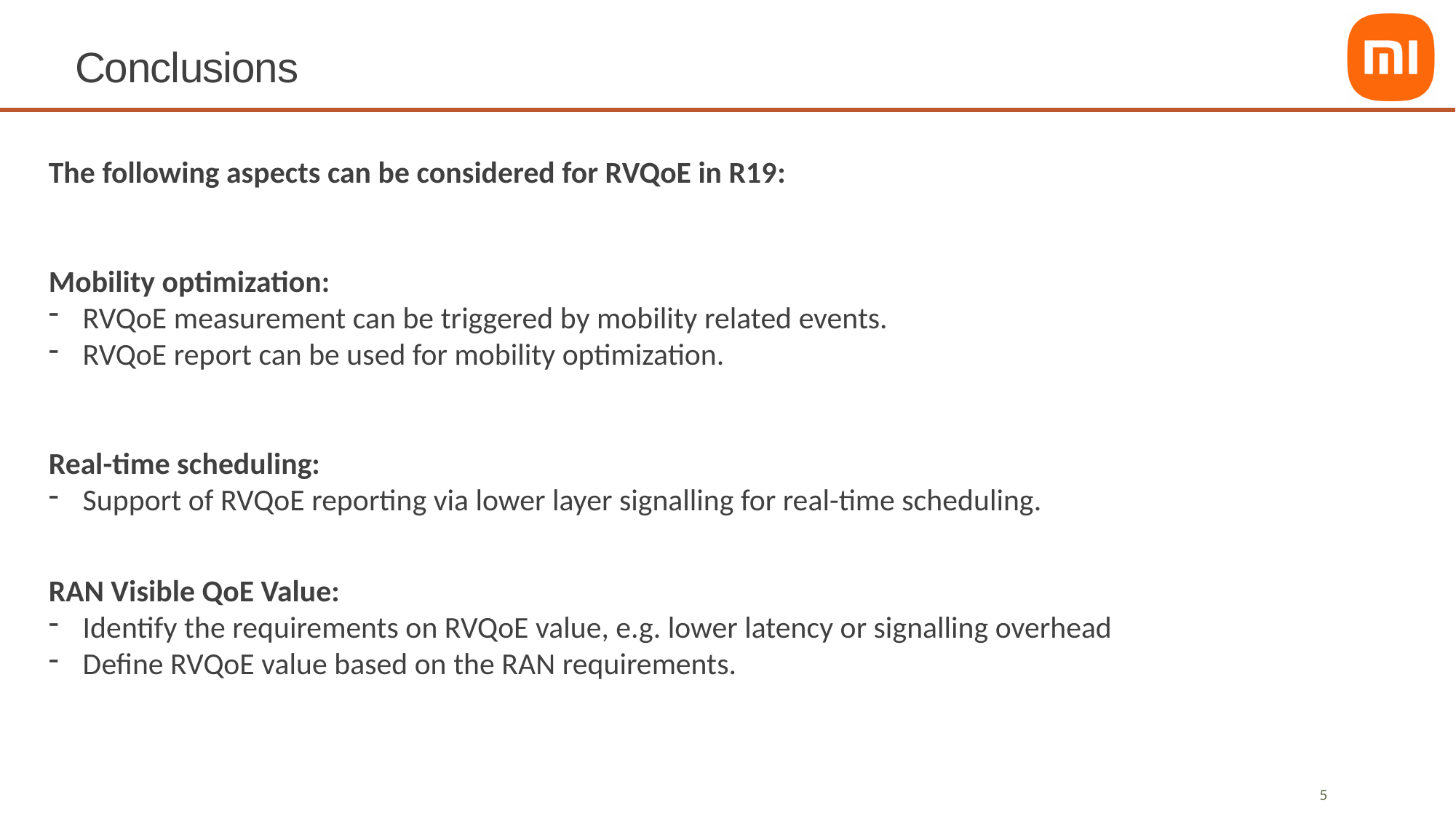

Conclusions
The following aspects can be considered for RVQoE in R19:

Mobility optimization:
RVQoE measurement can be triggered by mobility related events.
RVQoE report can be used for mobility optimization.

Real-time scheduling:
Support of RVQoE reporting via lower layer signalling for real-time scheduling.

RAN Visible QoE Value:
Identify the requirements on RVQoE value, e.g. lower latency or signalling overhead
Define RVQoE value based on the RAN requirements.